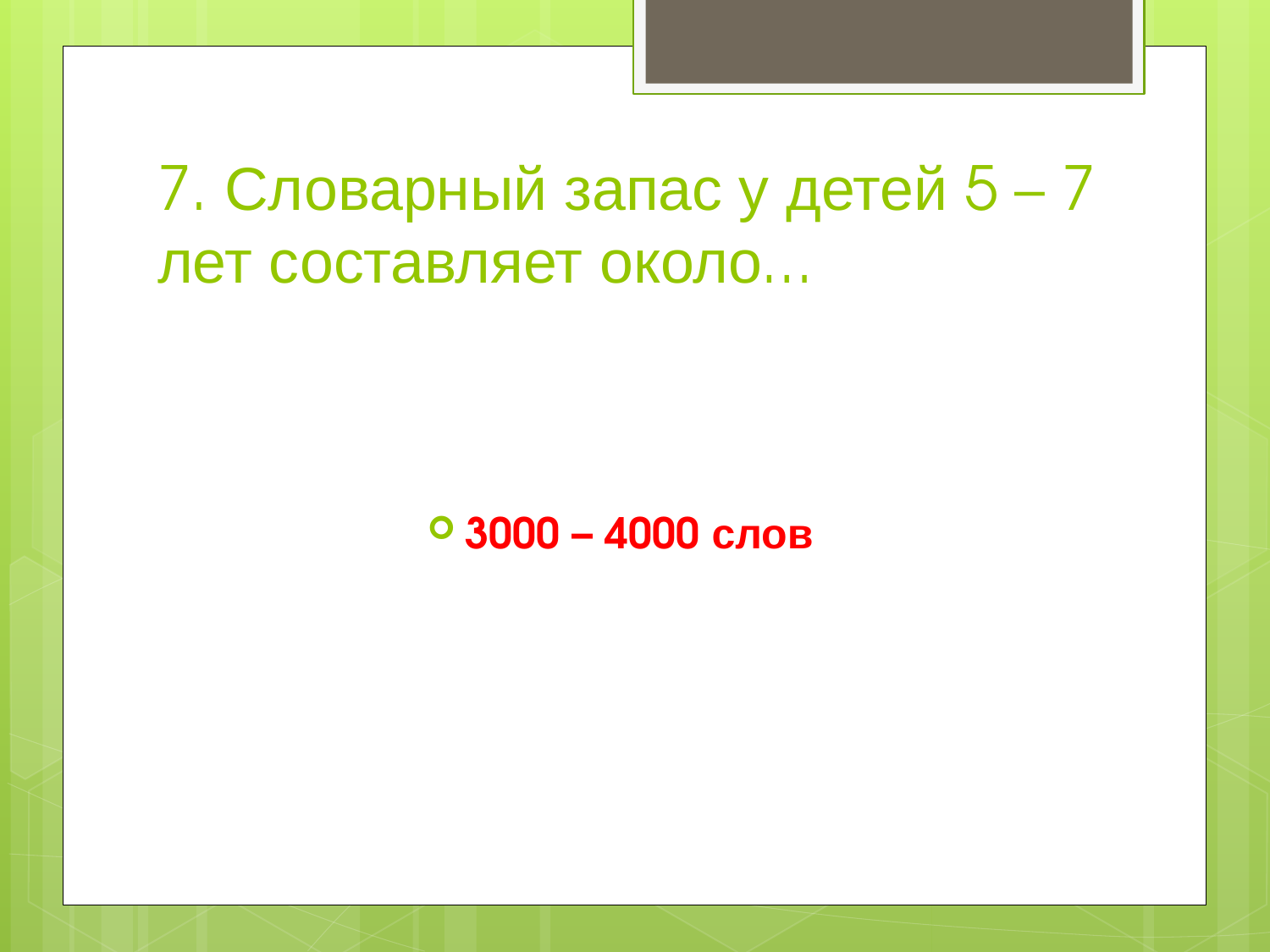

# 7. Словарный запас у детей 5 – 7 лет составляет около…

3000 – 4000 слов